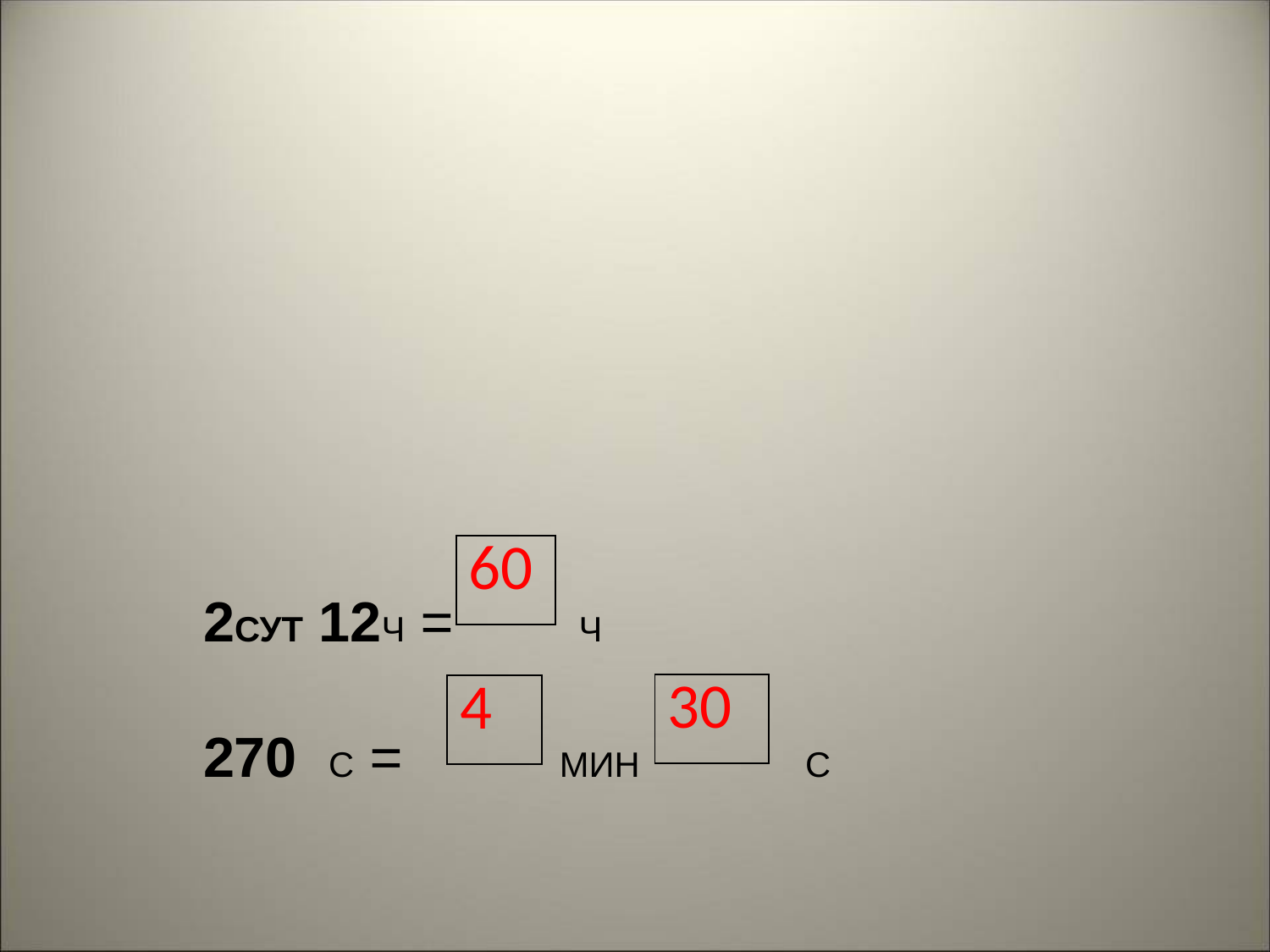

#
| 60 |
| --- |
2СУТ 12Ч =        Ч

270  С =          МИН                 С

| 30 |
| --- |
| 4 |
| --- |